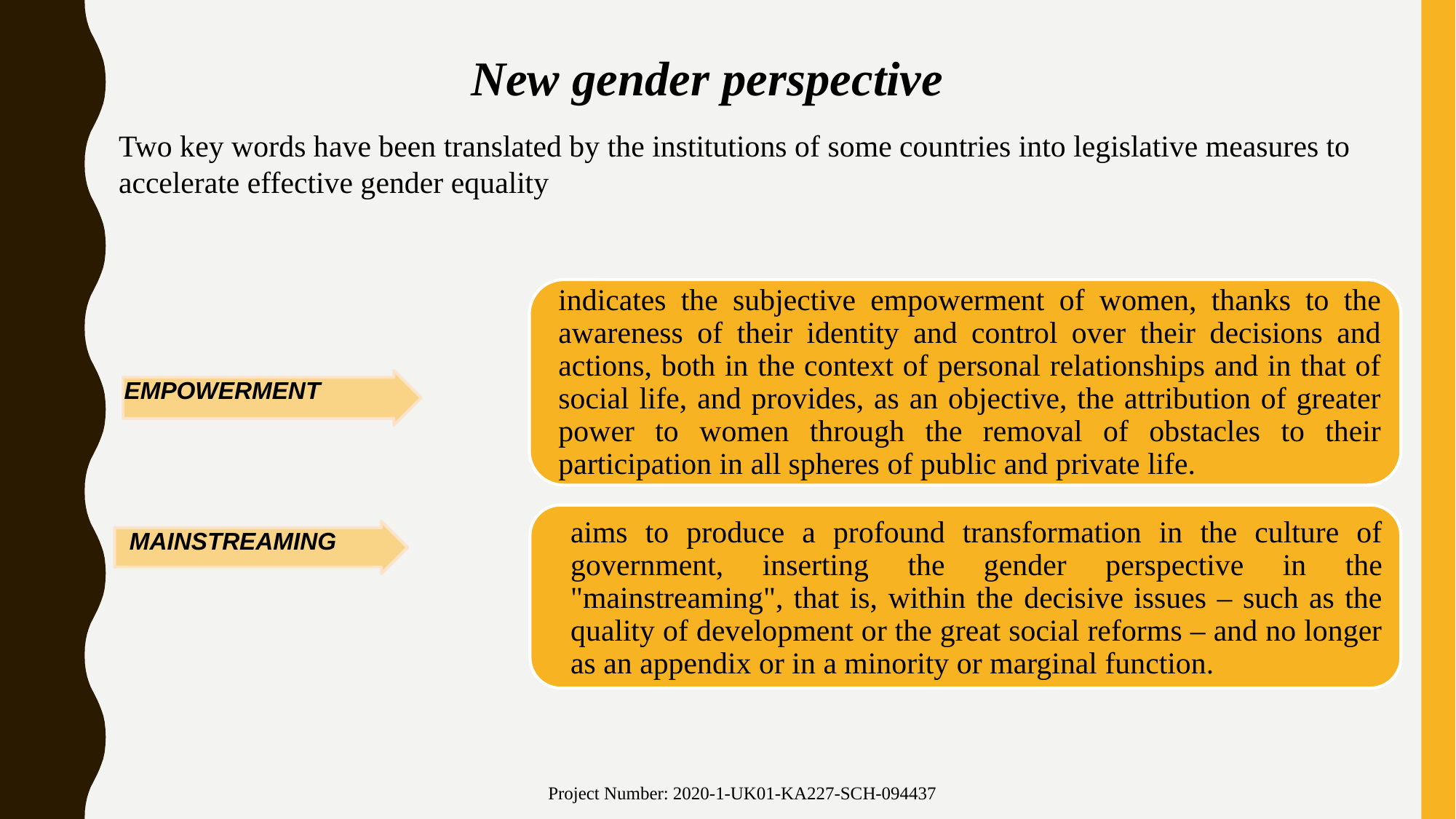

New gender perspective

Two key words have been translated by the institutions of some countries into legislative measures to accelerate effective gender equality

EMPOWERMENT

indicates the subjective empowerment of women, thanks to the awareness of their identity and control over their decisions and actions, both in the context of personal relationships and in that of social life, and provides, as an objective, the attribution of greater power to women through the removal of obstacles to their participation in all spheres of public and private life.
MAINSTREAMING

aims to produce a profound transformation in the culture of government, inserting the gender perspective in the "mainstreaming", that is, within the decisive issues – such as the quality of development or the great social reforms – and no longer as an appendix or in a minority or marginal function.

Project Number: 2020-1-UK01-KA227-SCH-094437